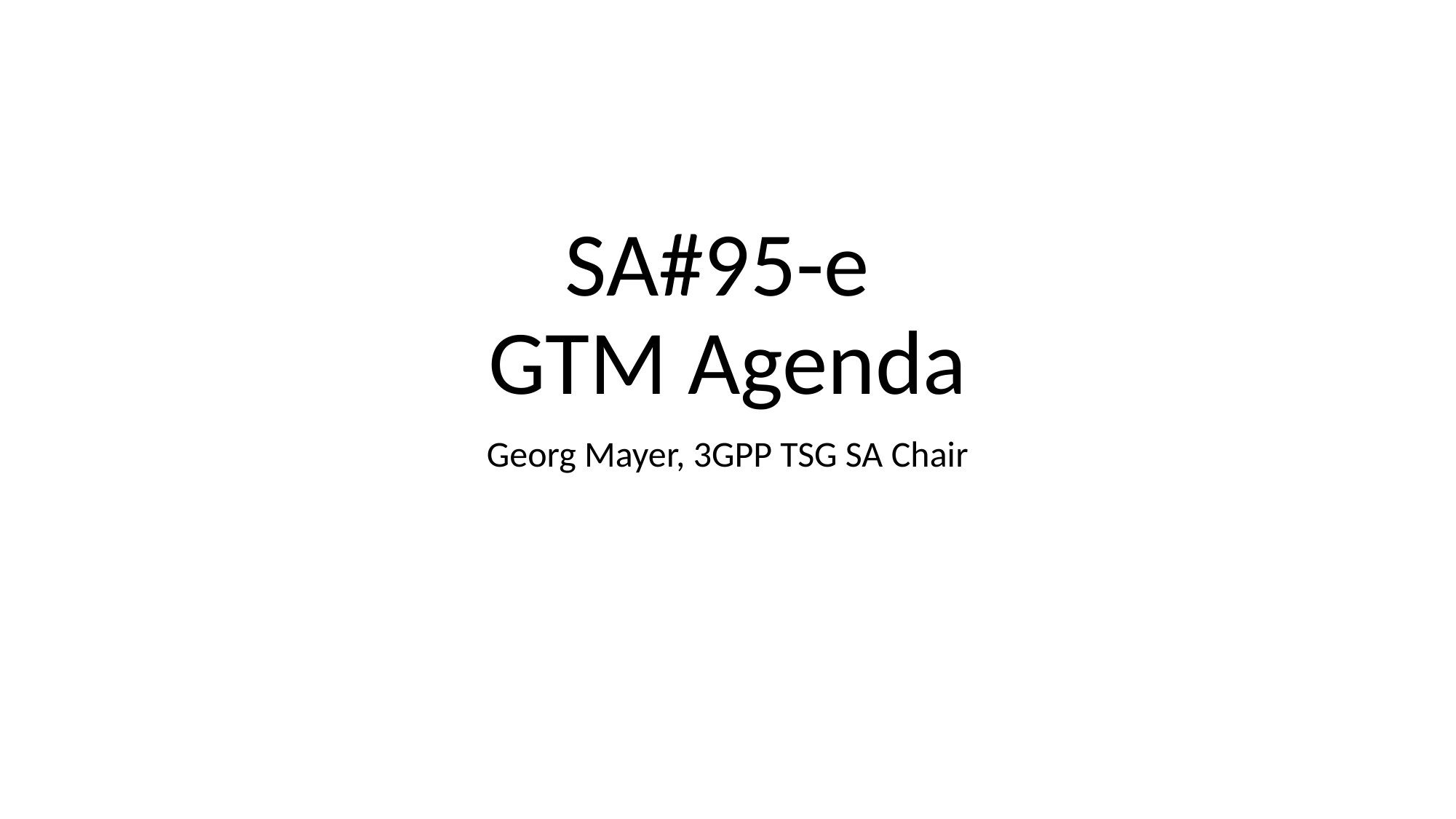

# SA#95-e GTM Agenda
Georg Mayer, 3GPP TSG SA Chair